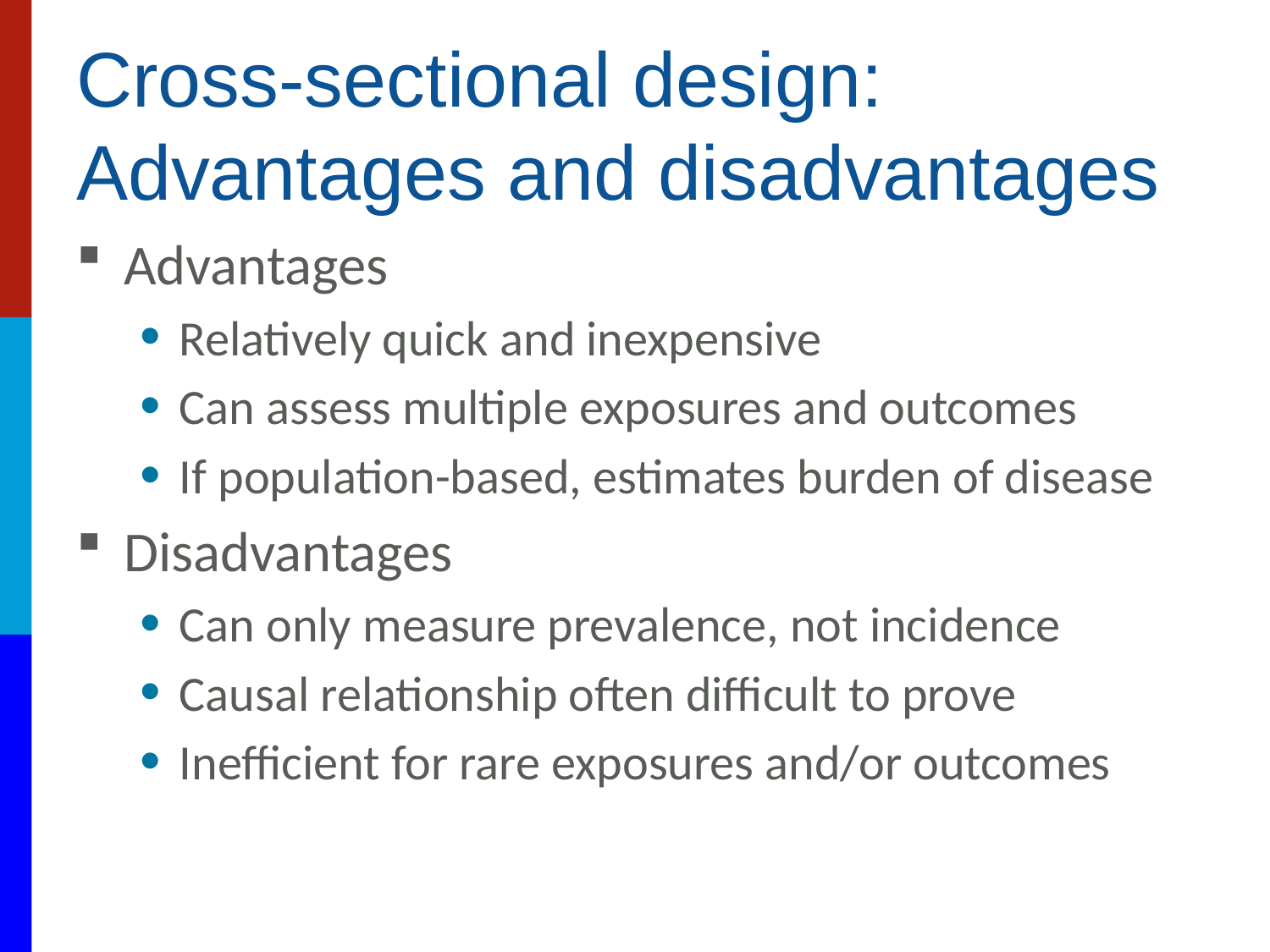

# Cross-sectional design: Advantages and disadvantages
Advantages
Relatively quick and inexpensive
Can assess multiple exposures and outcomes
If population-based, estimates burden of disease
Disadvantages
Can only measure prevalence, not incidence
Causal relationship often difficult to prove
Inefficient for rare exposures and/or outcomes